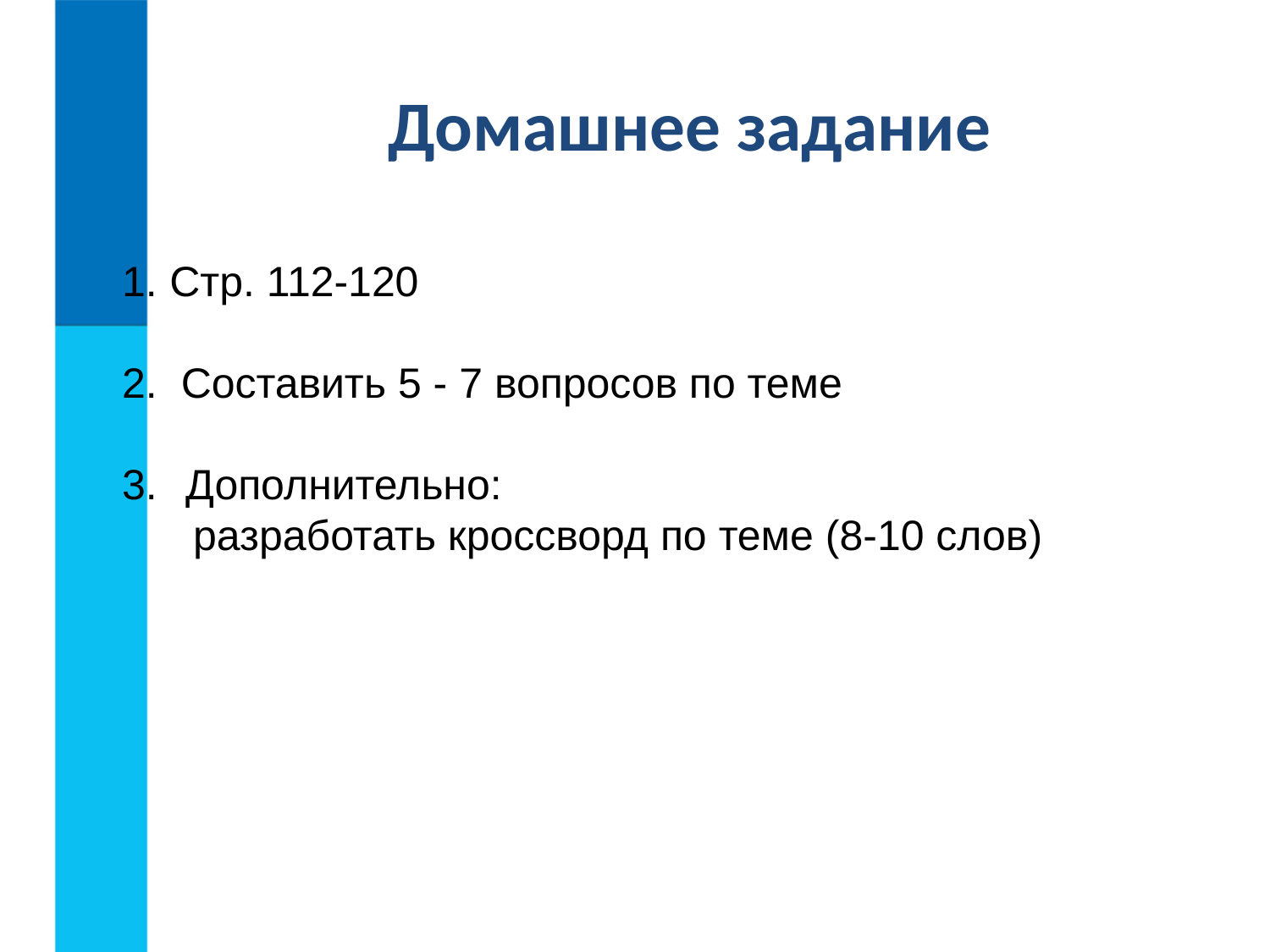

# Домашнее задание
Стр. 112-120

2.  Составить 5 - 7 вопросов по теме

Дополнительно:
      разработать кроссворд по теме (8-10 слов)